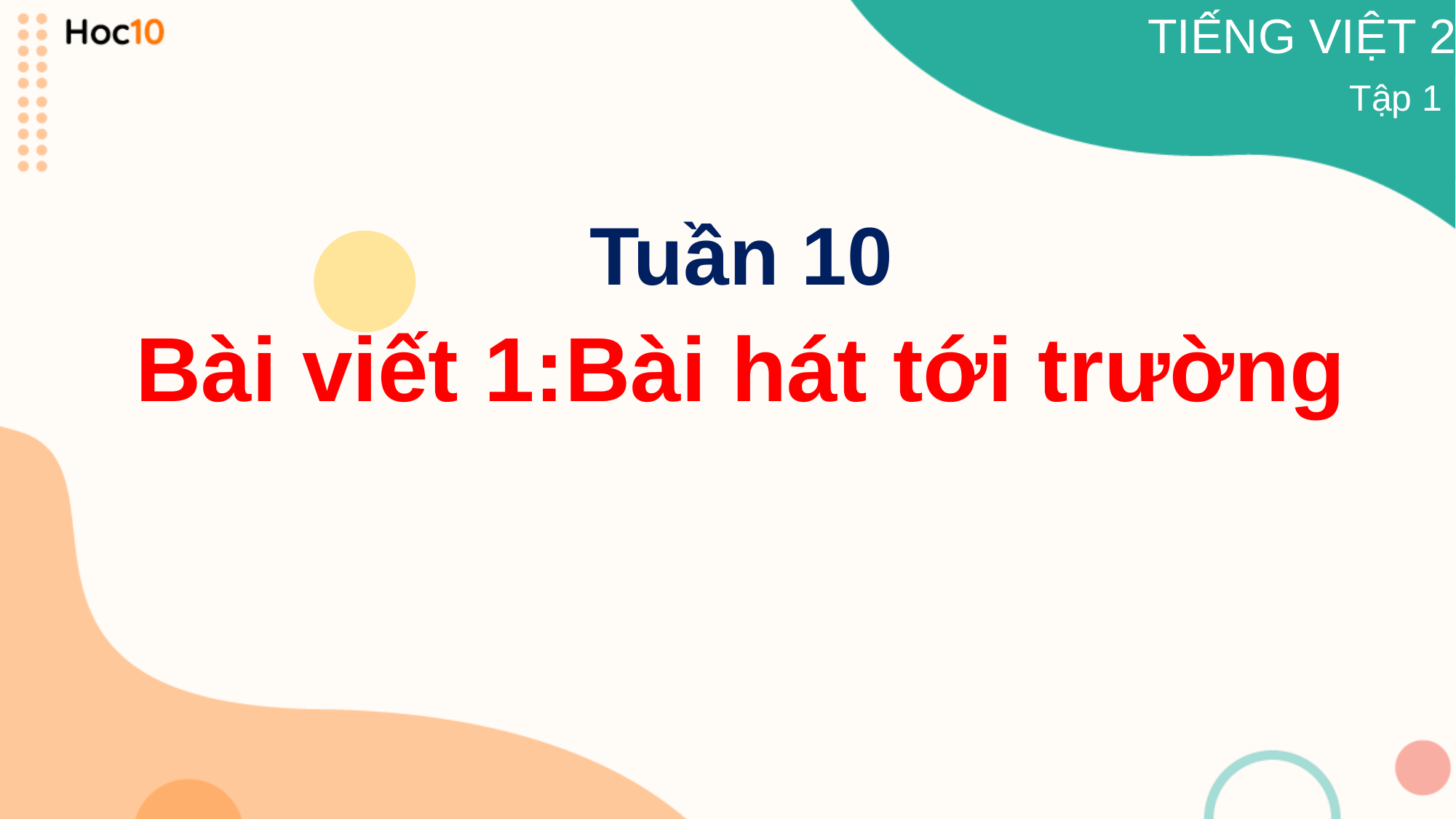

TIẾNG VIỆT 2
Tập 1
Tuần 10
Bài viết 1:Bài hát tới trường